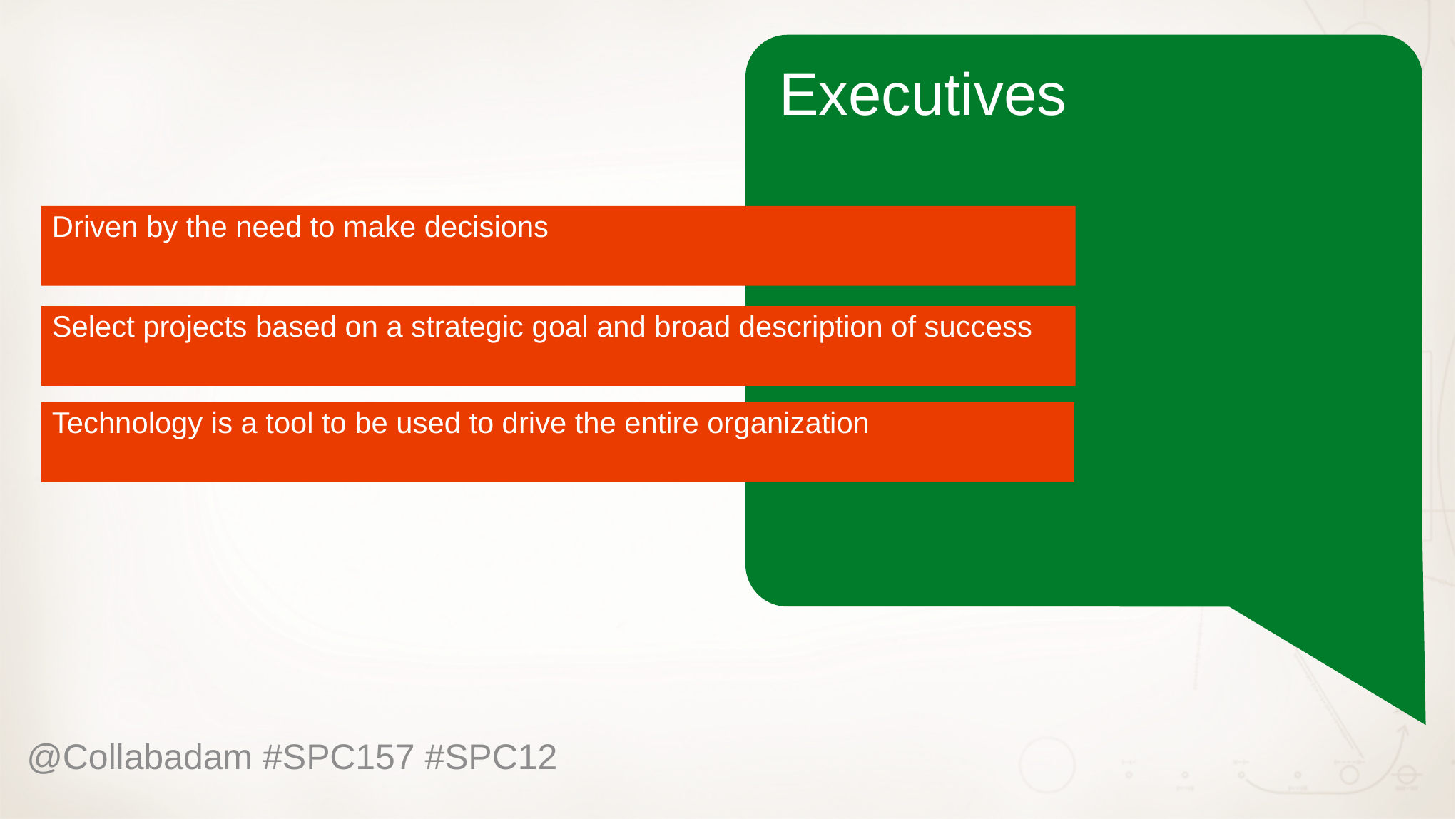

Executives

Driven by the need to make decisions
Select projects based on a strategic goal and broad description of success
Technology is a tool to be used to drive the entire organization